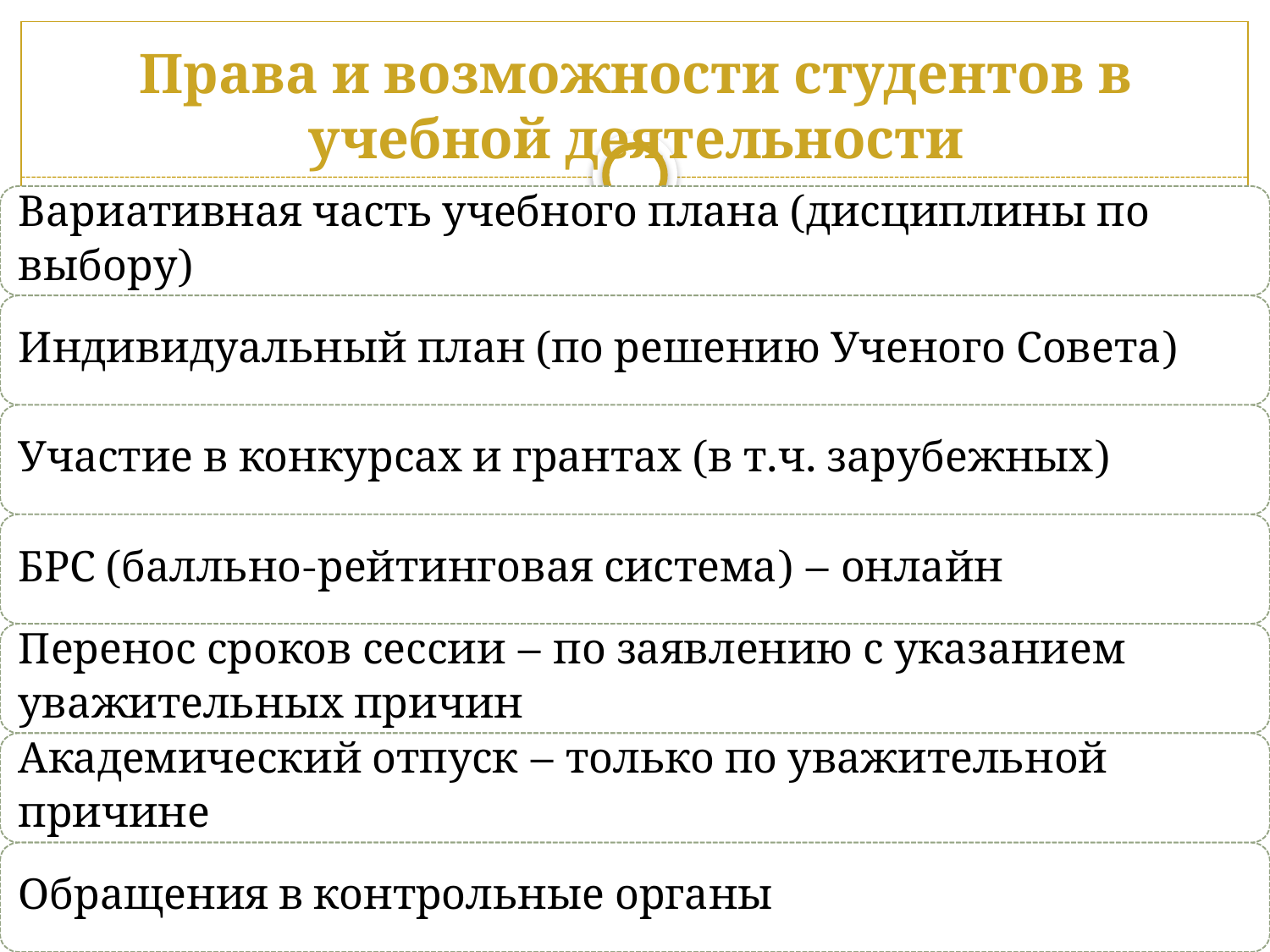

# Права и возможности студентов в учебной деятельности
Вариативная часть учебного плана (дисциплины по выбору)
Индивидуальный план (по решению Ученого Совета)
БРС (балльно-рейтинговая система) – онлайн
Перенос сроков сессии – по заявлению с указанием уважительных причин
Академический отпуск – только по уважительной причине
Обращения в контрольные органы
Участие в конкурсах и грантах (в т.ч. зарубежных)